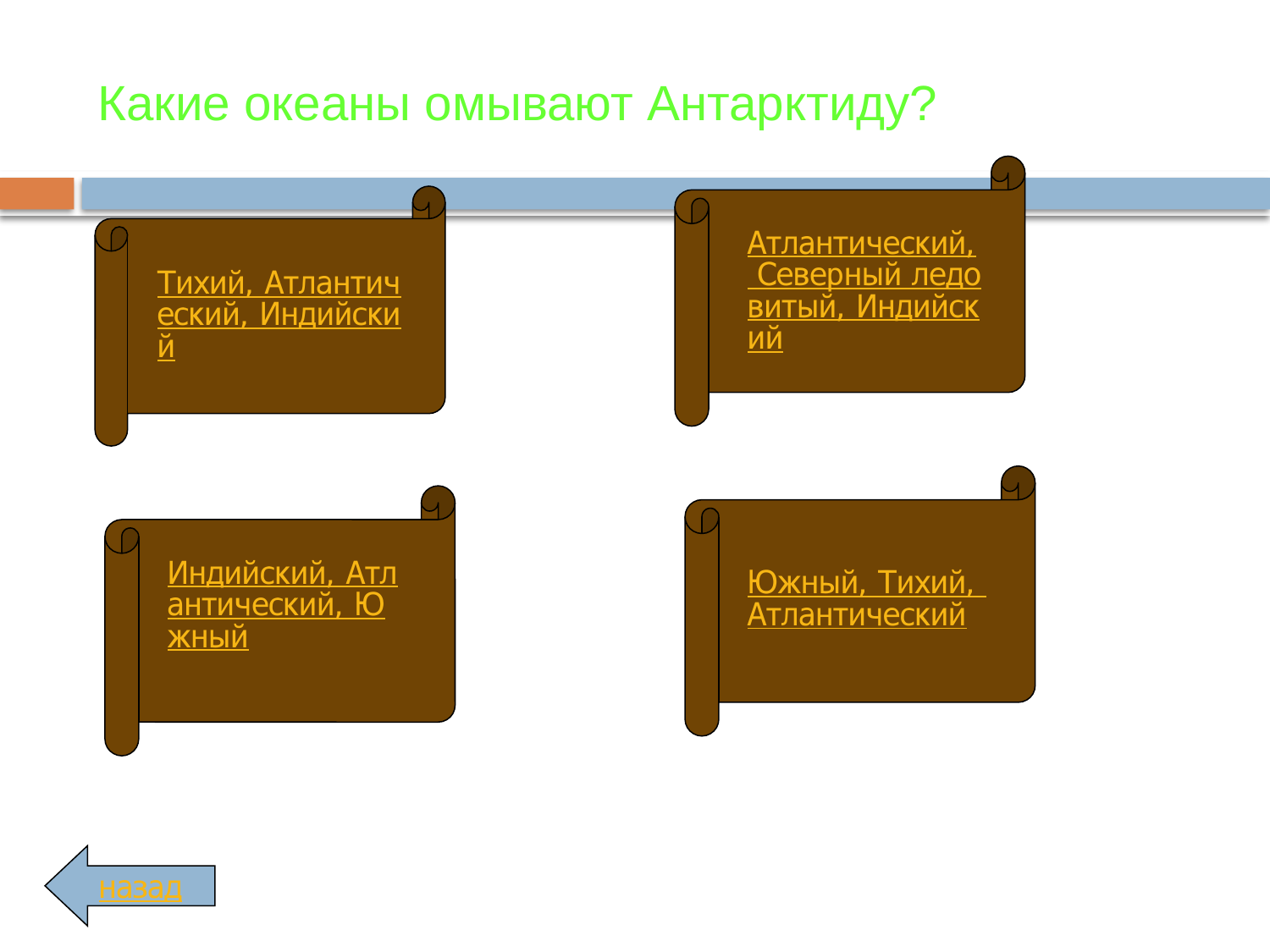

# Какие океаны омывают Антарктиду?

Атлантический, Северный ледовитый, Индийский
Тихий, Атлантический, Индийский

Индийский, Атлантический, Южный
Южный, Тихий, Атлантический
назад